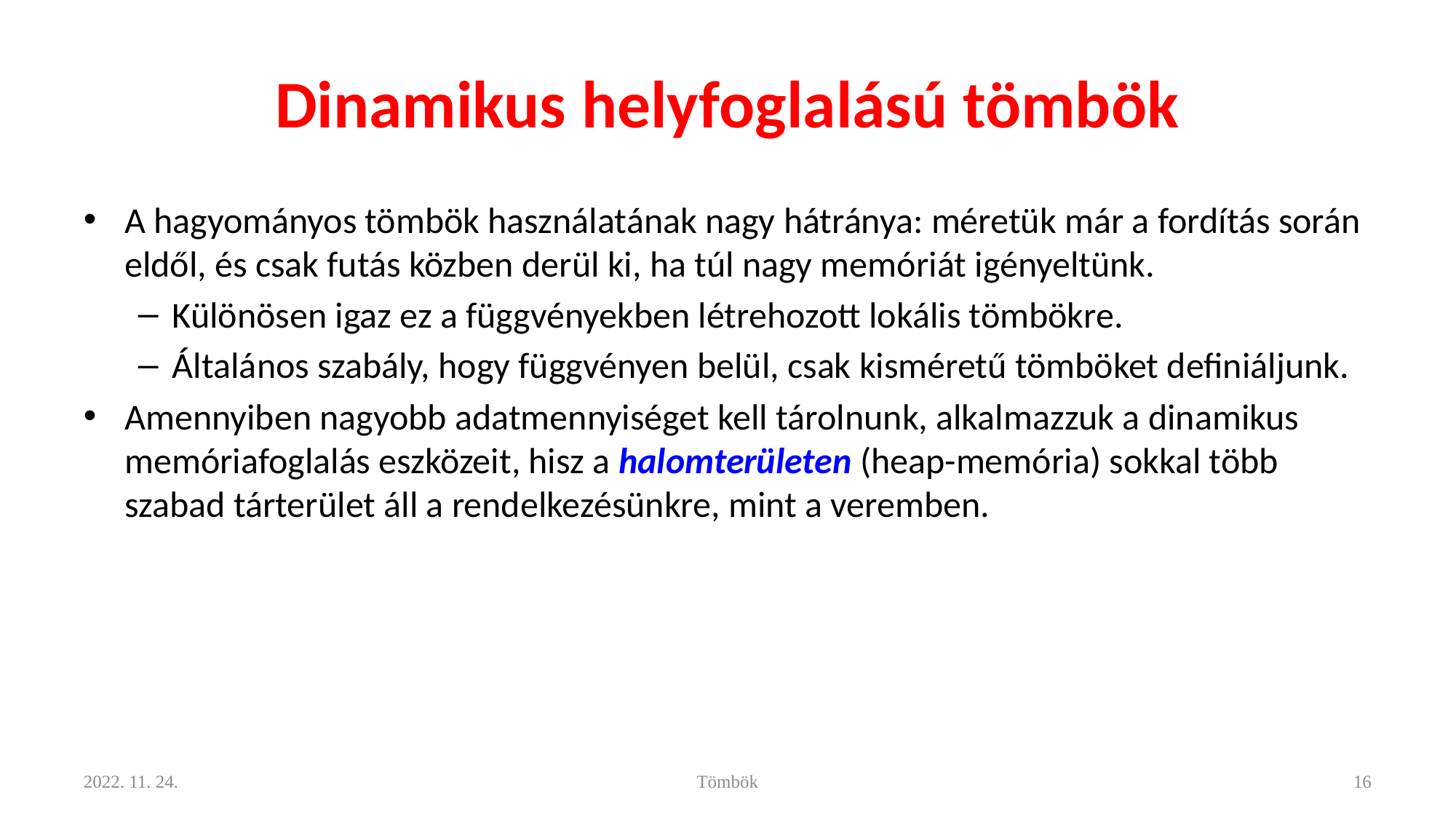

# Dinamikus helyfoglalású tömbök
A hagyományos tömbök használatának nagy hátránya: méretük már a fordítás során eldől, és csak futás közben derül ki, ha túl nagy memóriát igényeltünk.
Különösen igaz ez a függvényekben létrehozott lokális tömbökre.
Általános szabály, hogy függvényen belül, csak kisméretű tömböket definiáljunk.
Amennyiben nagyobb adatmennyiséget kell tárolnunk, alkalmazzuk a dinamikus memóriafoglalás eszközeit, hisz a halomterületen (heap-memória) sokkal több szabad tárterület áll a rendelkezésünkre, mint a veremben.
2022. 11. 24.
Tömbök
16